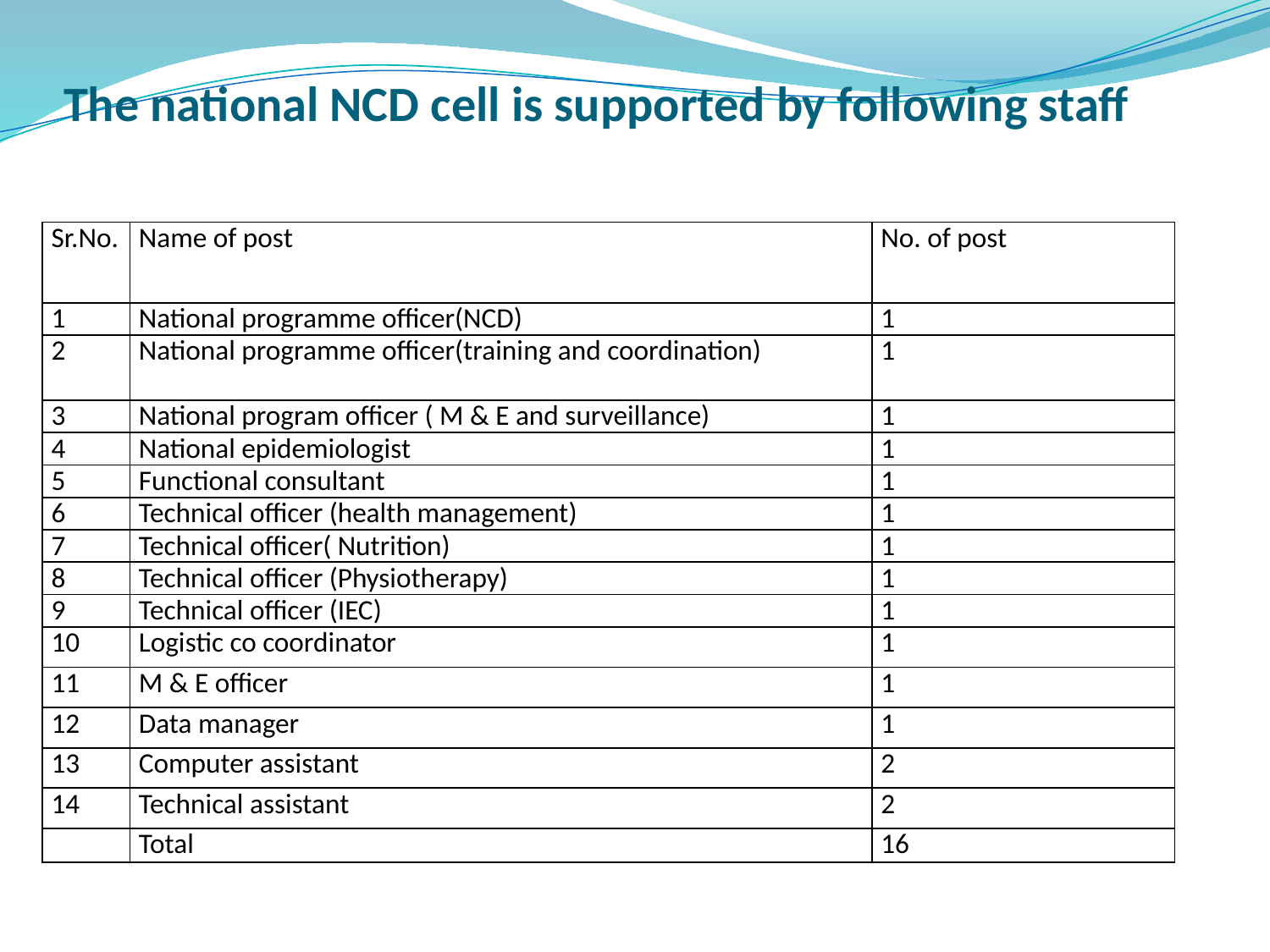

# The national NCD cell is supported by following staff
| Sr.No. | Name of post | No. of post |
| --- | --- | --- |
| 1 | National programme officer(NCD) | 1 |
| 2 | National programme officer(training and coordination) | 1 |
| 3 | National program officer ( M & E and surveillance) | 1 |
| 4 | National epidemiologist | 1 |
| 5 | Functional consultant | 1 |
| 6 | Technical officer (health management) | 1 |
| 7 | Technical officer( Nutrition) | 1 |
| 8 | Technical officer (Physiotherapy) | 1 |
| 9 | Technical officer (IEC) | 1 |
| 10 | Logistic co coordinator | 1 |
| 11 | M & E officer | 1 |
| 12 | Data manager | 1 |
| 13 | Computer assistant | 2 |
| 14 | Technical assistant | 2 |
|  | Total | 16 |